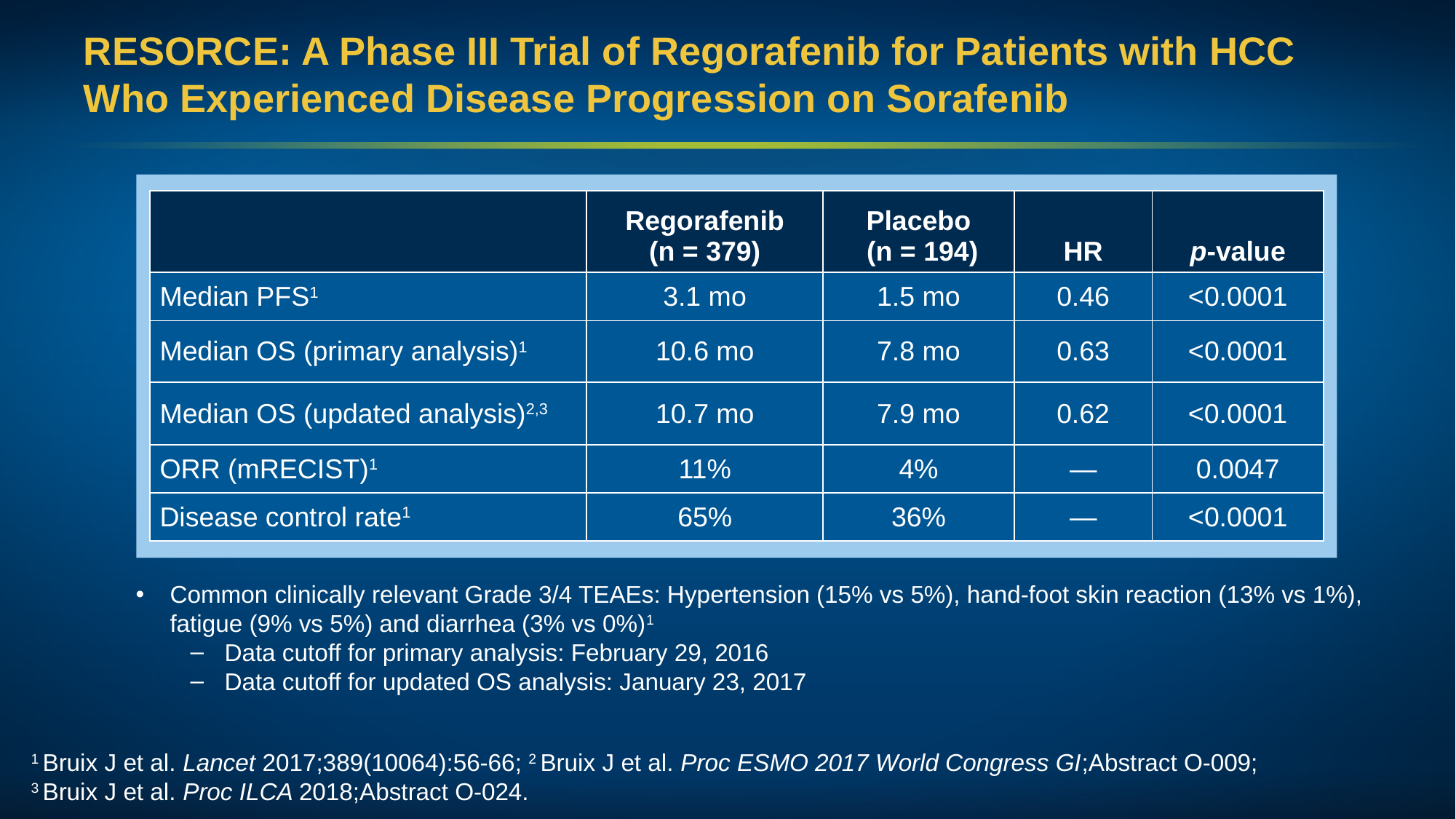

# RESORCE: A Phase III Trial of Regorafenib for Patients with HCC Who Experienced Disease Progression on Sorafenib

|  | Regorafenib (n = 379) | Placebo (n = 194) | HR | p-value |
| --- | --- | --- | --- | --- |
| Median PFS1 | 3.1 mo | 1.5 mo | 0.46 | <0.0001 |
| Median OS (primary analysis)1 | 10.6 mo | 7.8 mo | 0.63 | <0.0001 |
| Median OS (updated analysis)2,3 | 10.7 mo | 7.9 mo | 0.62 | <0.0001 |
| ORR (mRECIST)1 | 11% | 4% | — | 0.0047 |
| Disease control rate1 | 65% | 36% | — | <0.0001 |
Common clinically relevant Grade 3/4 TEAEs: Hypertension (15% vs 5%), hand-foot skin reaction (13% vs 1%), fatigue (9% vs 5%) and diarrhea (3% vs 0%)1
Data cutoff for primary analysis: February 29, 2016
Data cutoff for updated OS analysis: January 23, 2017
1 Bruix J et al. Lancet 2017;389(10064):56-66; 2 Bruix J et al. Proc ESMO 2017 World Congress GI;Abstract O-009;
3 Bruix J et al. Proc ILCA 2018;Abstract O-024.